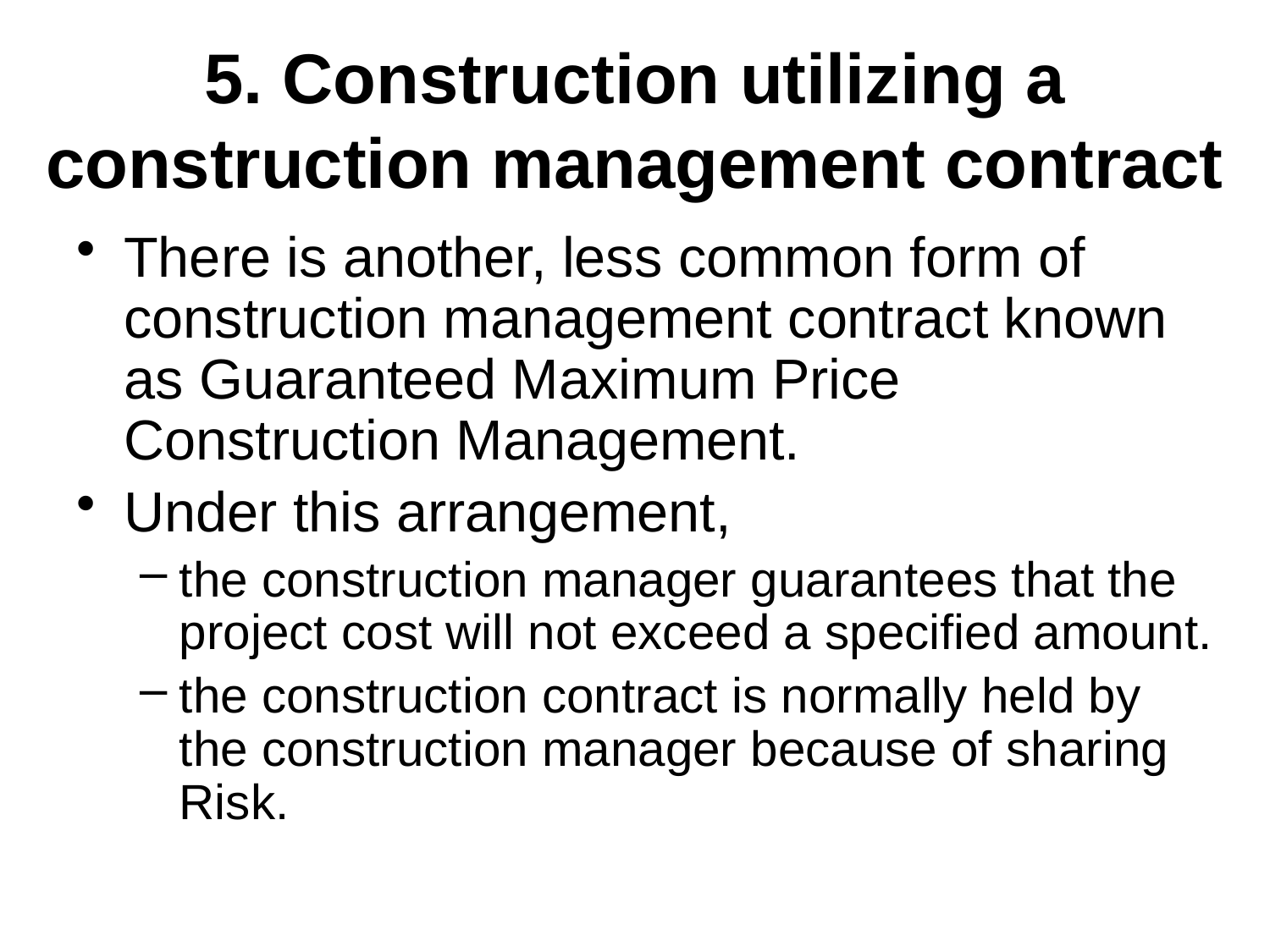

# 5. Construction utilizing a construction management contract
There is another, less common form of construction management contract known as Guaranteed Maximum Price Construction Management.
Under this arrangement,
the construction manager guarantees that the project cost will not exceed a specified amount.
the construction contract is normally held by the construction manager because of sharing Risk.